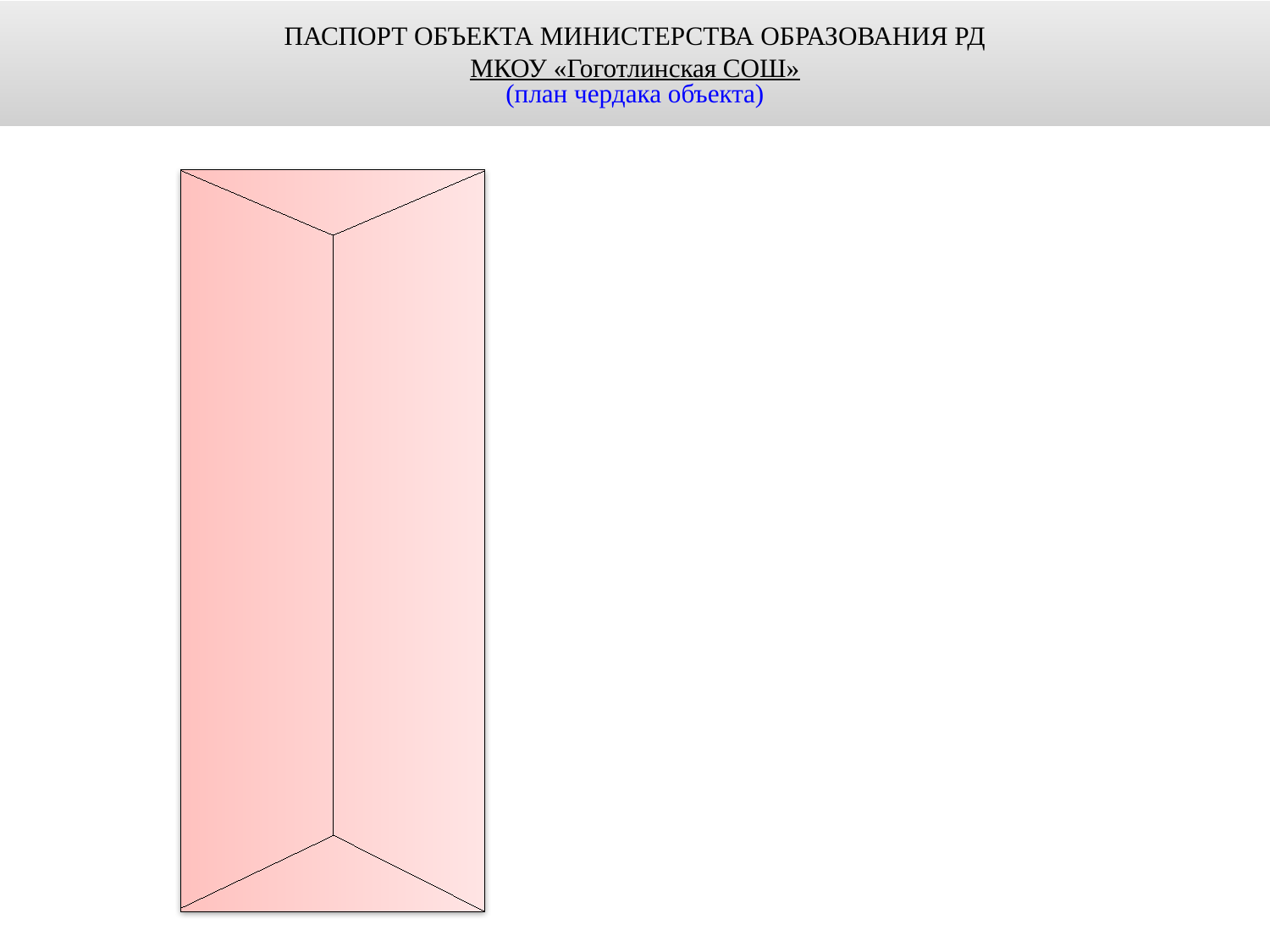

ПАСПОРТ ОБЪЕКТА МИНИСТЕРСТВА ОБРАЗОВАНИЯ РД
МКОУ «Гоготлинская СОШ»
(план чердака объекта)